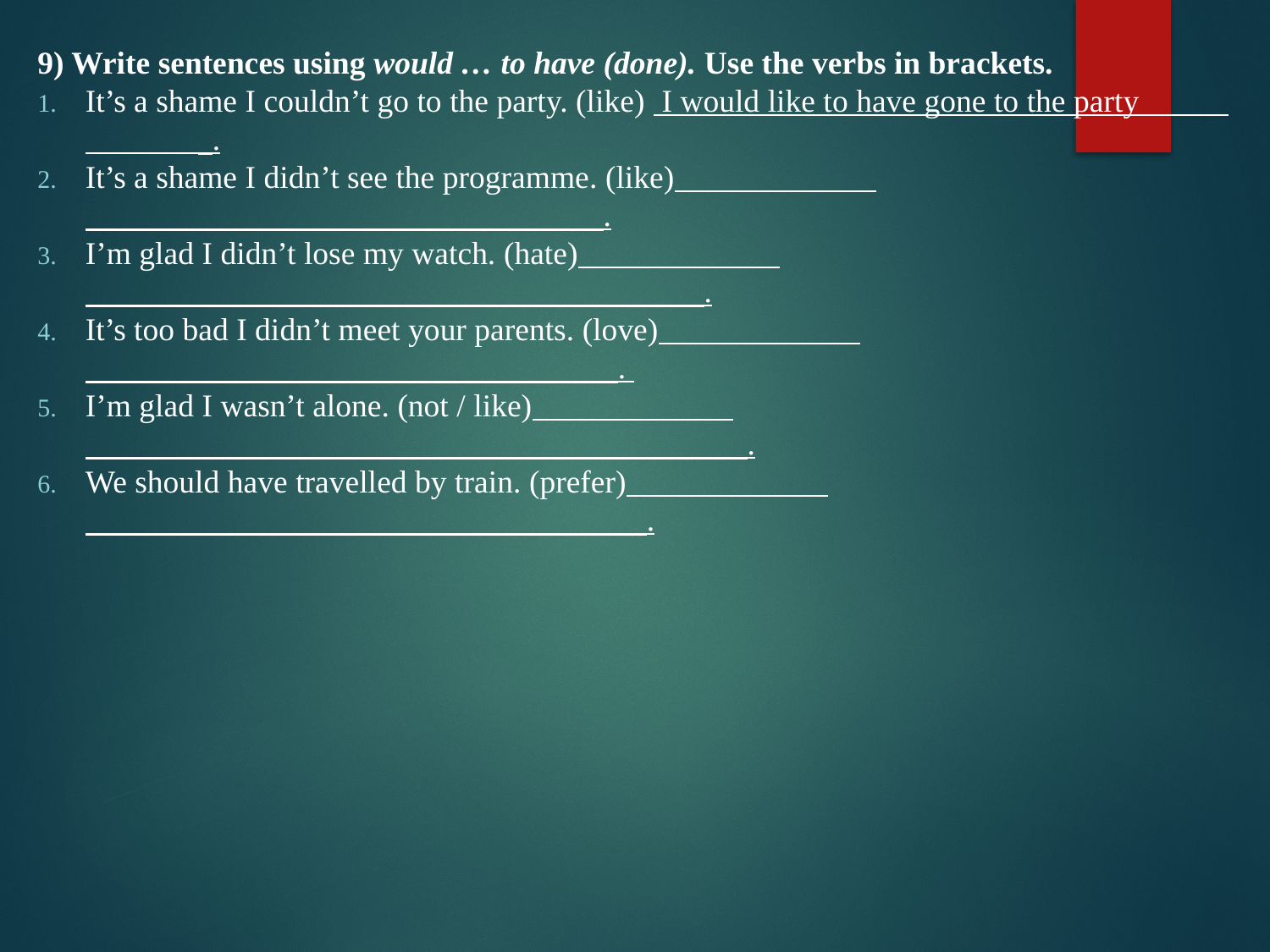

9) Write sentences using would … to have (done). Use the verbs in brackets.
It’s a shame I couldn’t go to the party. (like)  I would like to have gone to the party                            .
It’s a shame I didn’t see the programme. (like)                                                                                                  .
I’m glad I didn’t lose my watch. (hate)                                                                                                                .
It’s too bad I didn’t meet your parents. (love)                                                                                                    .
I’m glad I wasn’t alone. (not / like)                                                                                                                      .
We should have travelled by train. (prefer)                                                                                                        .